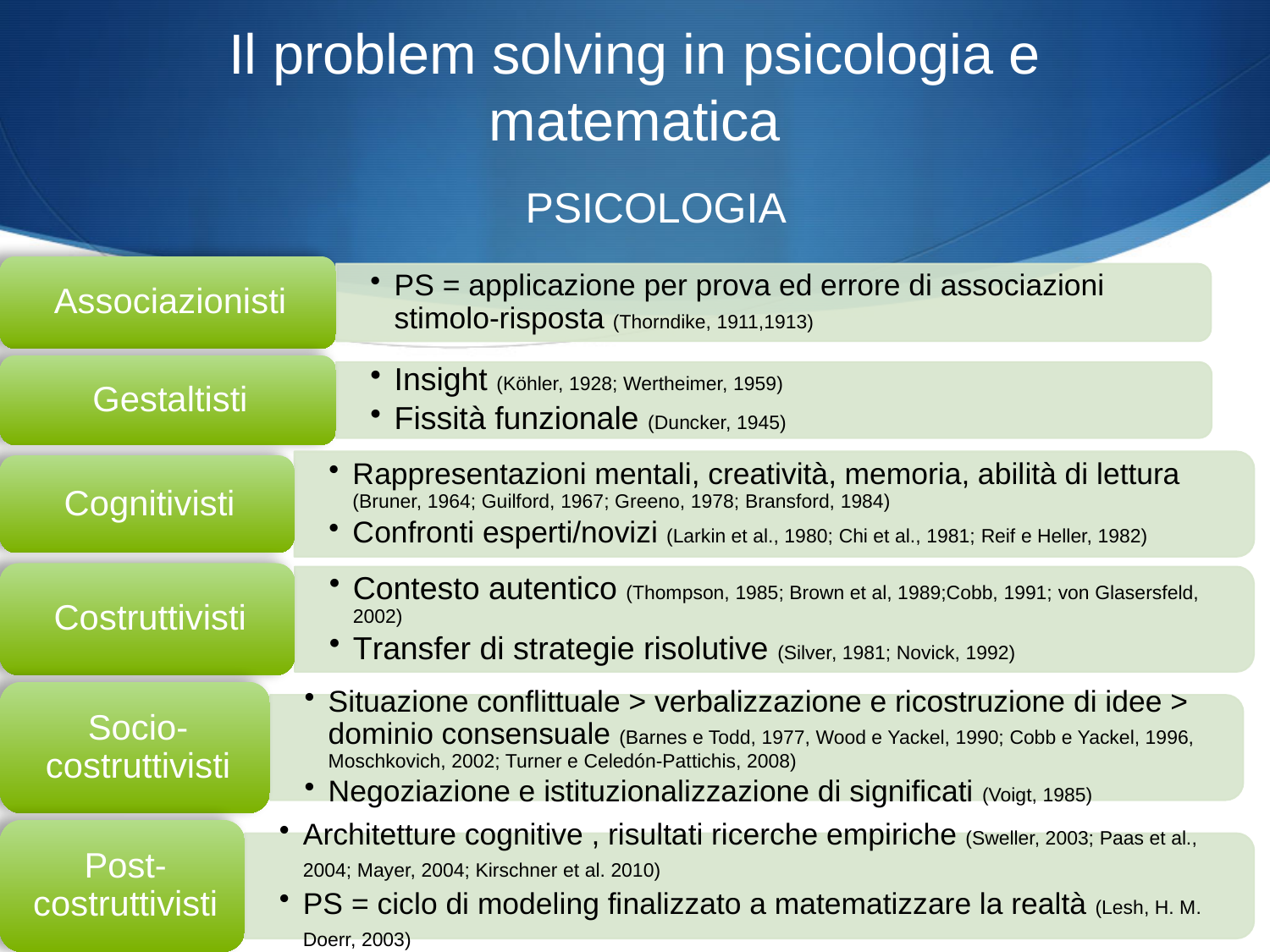

# Il problem solving in psicologia e matematica
PSICOLOGIA
PS = applicazione per prova ed errore di associazioni stimolo-risposta (Thorndike, 1911,1913)
Associazionisti
Insight (Köhler, 1928; Wertheimer, 1959)
Fissità funzionale (Duncker, 1945)
Gestaltisti
Rappresentazioni mentali, creatività, memoria, abilità di lettura (Bruner, 1964; Guilford, 1967; Greeno, 1978; Bransford, 1984)
Confronti esperti/novizi (Larkin et al., 1980; Chi et al., 1981; Reif e Heller, 1982)
Cognitivisti
Contesto autentico (Thompson, 1985; Brown et al, 1989;Cobb, 1991; von Glasersfeld, 2002)
Transfer di strategie risolutive (Silver, 1981; Novick, 1992)
Costruttivisti
Situazione conflittuale > verbalizzazione e ricostruzione di idee > dominio consensuale (Barnes e Todd, 1977, Wood e Yackel, 1990; Cobb e Yackel, 1996, Moschkovich, 2002; Turner e Celedón-Pattichis, 2008)
Negoziazione e istituzionalizzazione di significati (Voigt, 1985)
Socio-costruttivisti
Architetture cognitive , risultati ricerche empiriche (Sweller, 2003; Paas et al., 2004; Mayer, 2004; Kirschner et al. 2010)
PS = ciclo di modeling finalizzato a matematizzare la realtà (Lesh, H. M. Doerr, 2003)
Post-costruttivisti